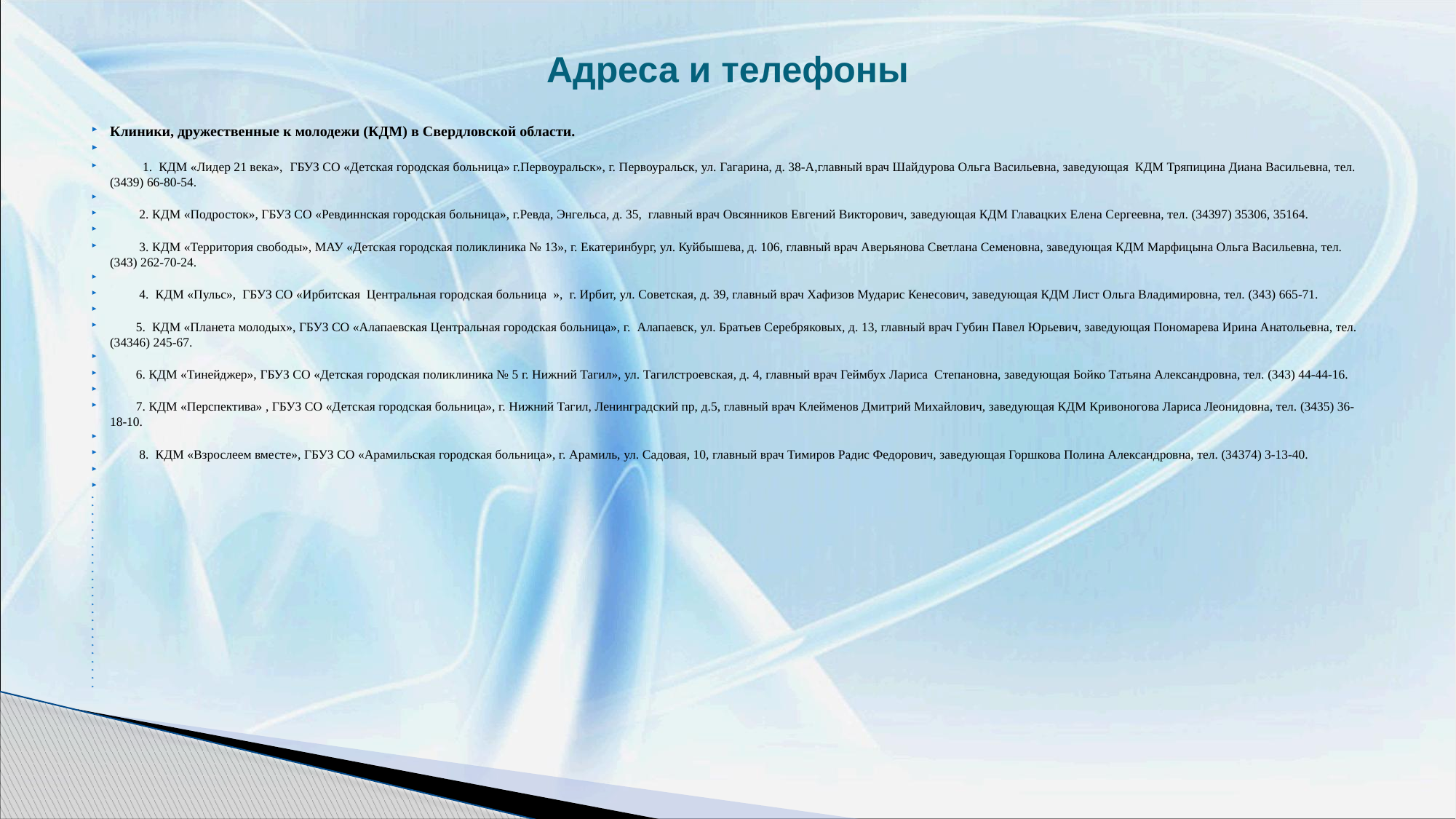

# Адреса и телефоны
Клиники, дружественные к молодежи (КДМ) в Свердловской области.

          1.  КДМ «Лидер 21 века»,	ГБУЗ СО «Детская городская больница» г.Первоуральск», г. Первоуральск, ул. Гагарина, д. 38-А,главный врач Шайдурова Ольга Васильевна, заведующая  КДМ Тряпицина Диана Васильевна, тел. (3439) 66-80-54.

         2. КДМ «Подросток», ГБУЗ СО «Ревдиннская городская больница», г.Ревда, Энгельса, д. 35,  главный врач Овсянников Евгений Викторович, заведующая КДМ Главацких Елена Сергеевна, тел. (34397) 35306, 35164.

         3. КДМ «Территория свободы», МАУ «Детская городская поликлиника № 13», г. Екатеринбург, ул. Куйбышева, д. 106, главный врач Аверьянова Светлана Семеновна, заведующая КДМ Марфицына Ольга Васильевна, тел. (343) 262-70-24.

         4.  КДМ «Пульс»,  ГБУЗ СО «Ирбитская  Центральная городская больница  »,  г. Ирбит, ул. Советская, д. 39, главный врач Хафизов Мударис Кенесович, заведующая КДМ Лист Ольга Владимировна, тел. (343) 665-71.

        5.  КДМ «Планета молодых», ГБУЗ СО «Алапаевская Центральная городская больница», г.  Алапаевск, ул. Братьев Серебряковых, д. 13, главный врач Губин Павел Юрьевич, заведующая Пономарева Ирина Анатольевна, тел. (34346) 245-67.

        6. КДМ «Тинейджер», ГБУЗ СО «Детская городская поликлиника № 5 г. Нижний Тагил», ул. Тагилстроевская, д. 4, главный врач Геймбух Лариса  Степановна, заведующая Бойко Татьяна Александровна, тел. (343) 44-44-16.

        7. КДМ «Перспектива» , ГБУЗ СО «Детская городская больница», г. Нижний Тагил, Ленинградский пр, д.5, главный врач Клейменов Дмитрий Михайлович, заведующая КДМ Кривоногова Лариса Леонидовна, тел. (3435) 36-18-10.

         8.  КДМ «Взрослеем вместе», ГБУЗ СО «Арамильская городская больница», г. Арамиль, ул. Садовая, 10, главный врач Тимиров Радис Федорович, заведующая Горшкова Полина Александровна, тел. (34374) 3-13-40.